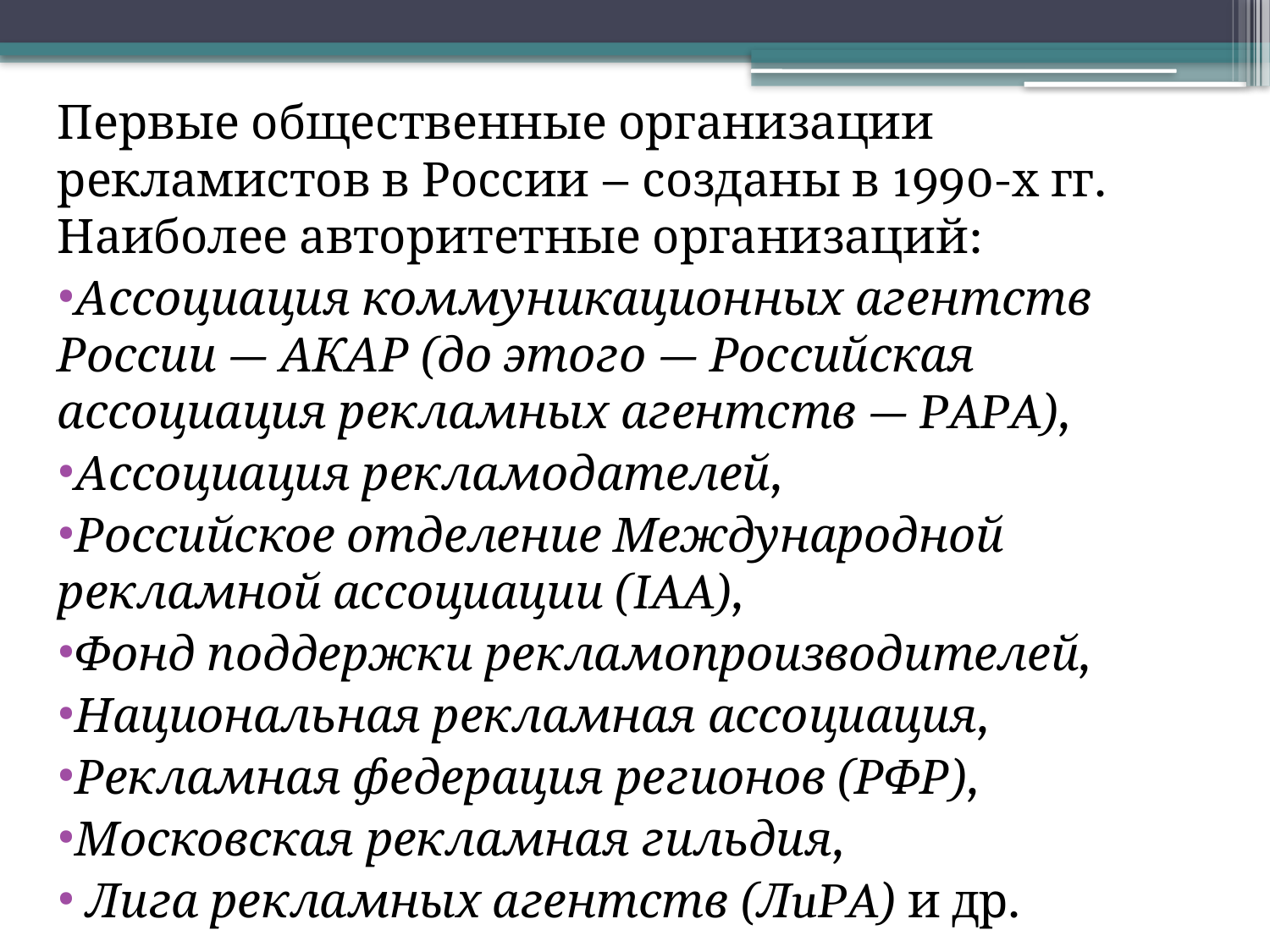

Первые общественные организации рекламистов в России – созданы в 1990-х гг. Наиболее авторитетные организаций:
Ассоциация коммуникационных агентств России — АКАР (до этого — Российская ассоциация рекламных агентств — PAPA),
Ассоциация рекламодателей,
Российское отделение Международной рекламной ассоциации (IAA),
Фонд поддержки рекламопроизводителей,
Национальная рекламная ассоциация,
Рекламная федерация регионов (РФР),
Московская рекламная гильдия,
 Лига рекламных агентств (ЛuPA) и др.